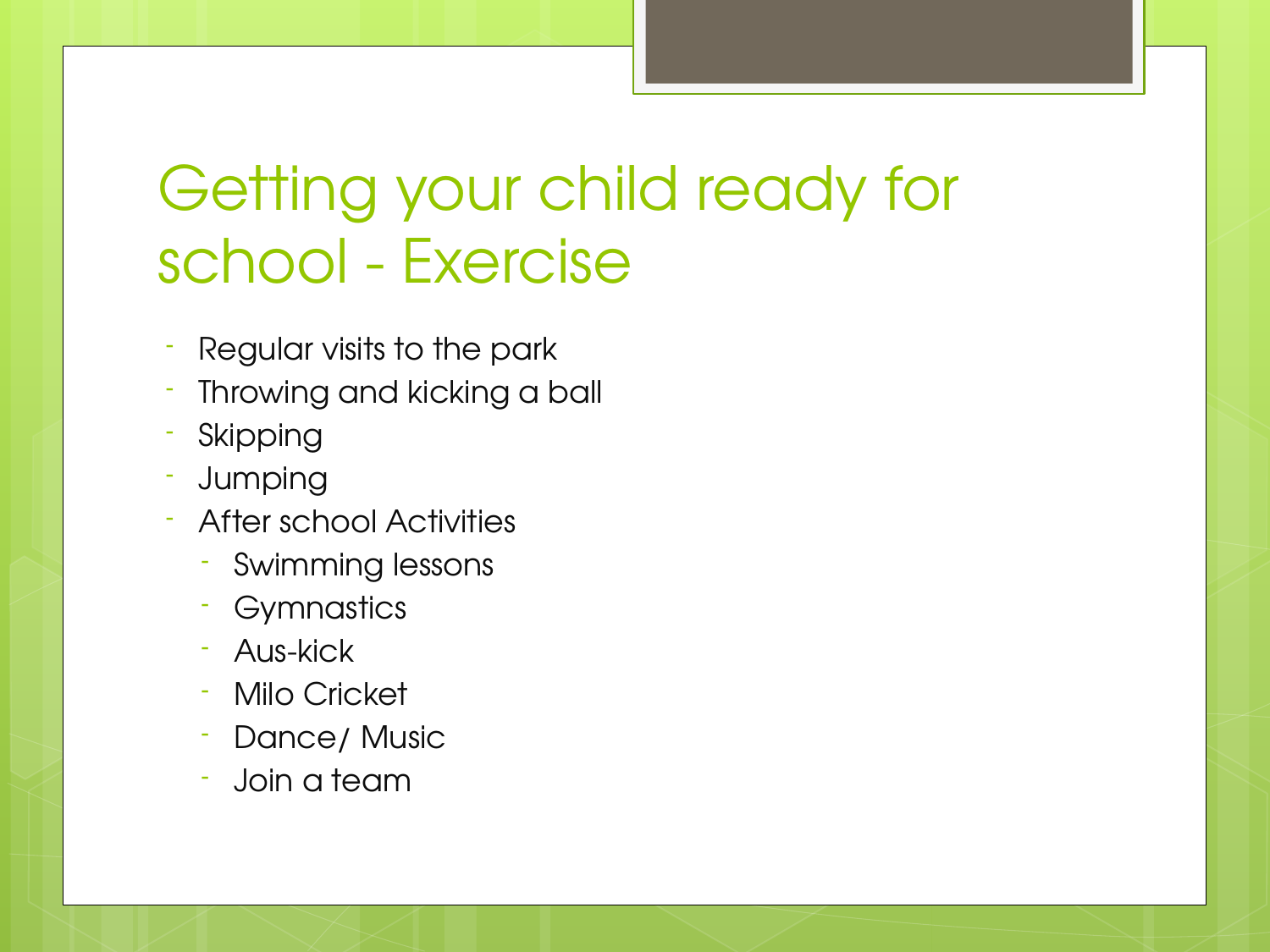

# Getting your child ready for school - Exercise
Regular visits to the park
Throwing and kicking a ball
Skipping
Jumping
After school Activities
Swimming lessons
Gymnastics
Aus-kick
Milo Cricket
Dance/ Music
Join a team